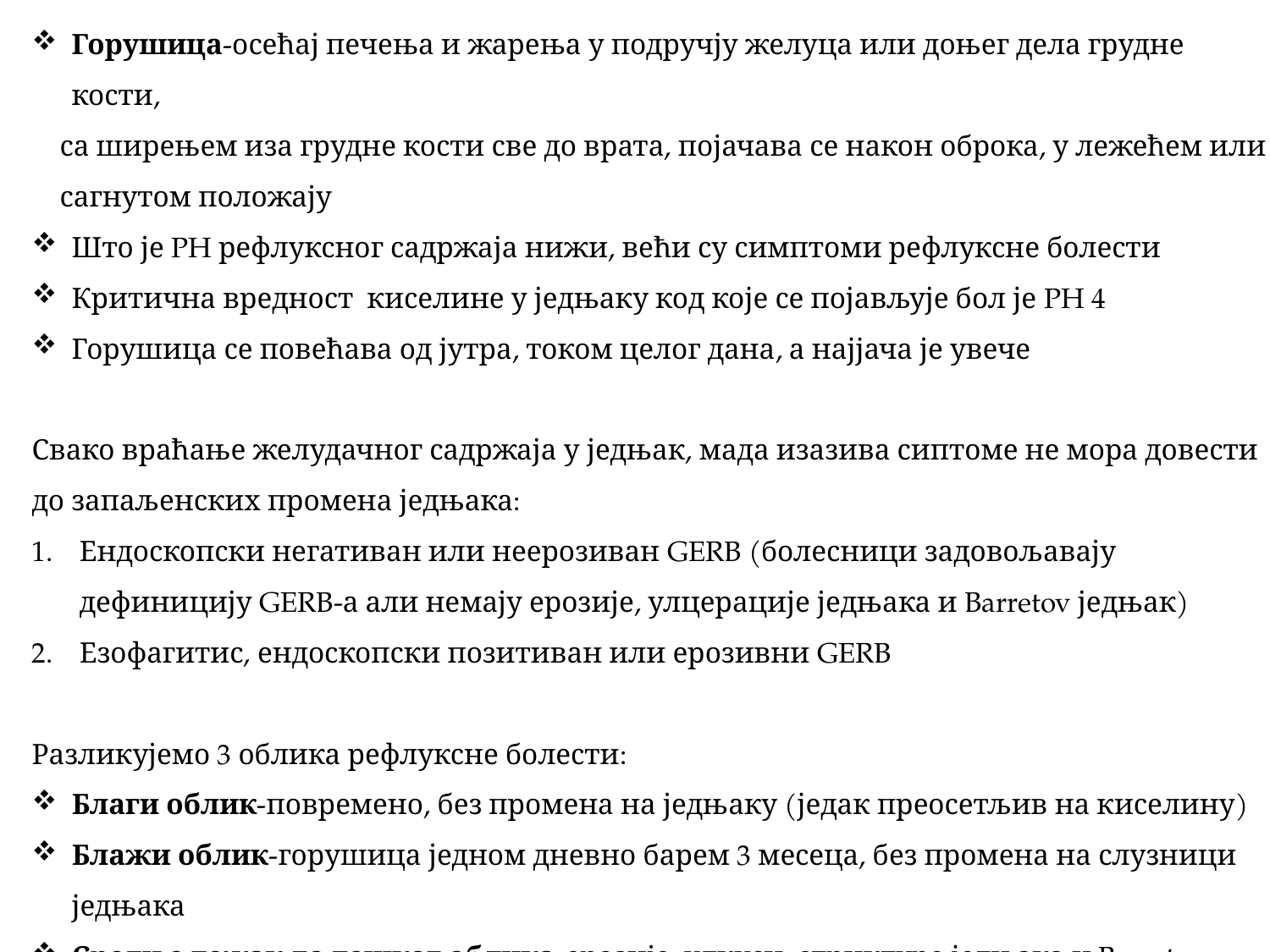

Горушица-осећај печења и жарења у подручју желуца или доњег дела грудне кости,
    са ширењем иза грудне кости све до врата, појачава се након оброка, у лежећем или
    сагнутом положају
Што је PH рефлуксног садржаја нижи, већи су симптоми рефлуксне болести
Критична вредност  киселине у једњаку код које се појављује бол је PH 4
Горушица се повећава од јутра, током целог дана, а најјача је увече

Свако враћање желудачног садржаја у једњак, мада изазива сиптоме не мора довести до запаљенских промена једњака:
Ендоскопски негативан или неерозиван GERB (болесници задовољавају дефиницију GERB-а али немају ерозије, улцерације једњака и Barretov једњак)
Езофагитис, ендоскопски позитиван или ерозивни GERB

Разликујемо 3 облика рефлуксне болести:
Благи облик-повремено, без промена на једњаку (једак преосетљив на киселину)
Блажи облик-горушица једном дневно барем 3 месеца, без промена на слузници једњака
Средње тежак до тешког облика-ерозије, улкуси, стриктуре једњака и Barretov једњак (горушица минимална или је уопште нема)